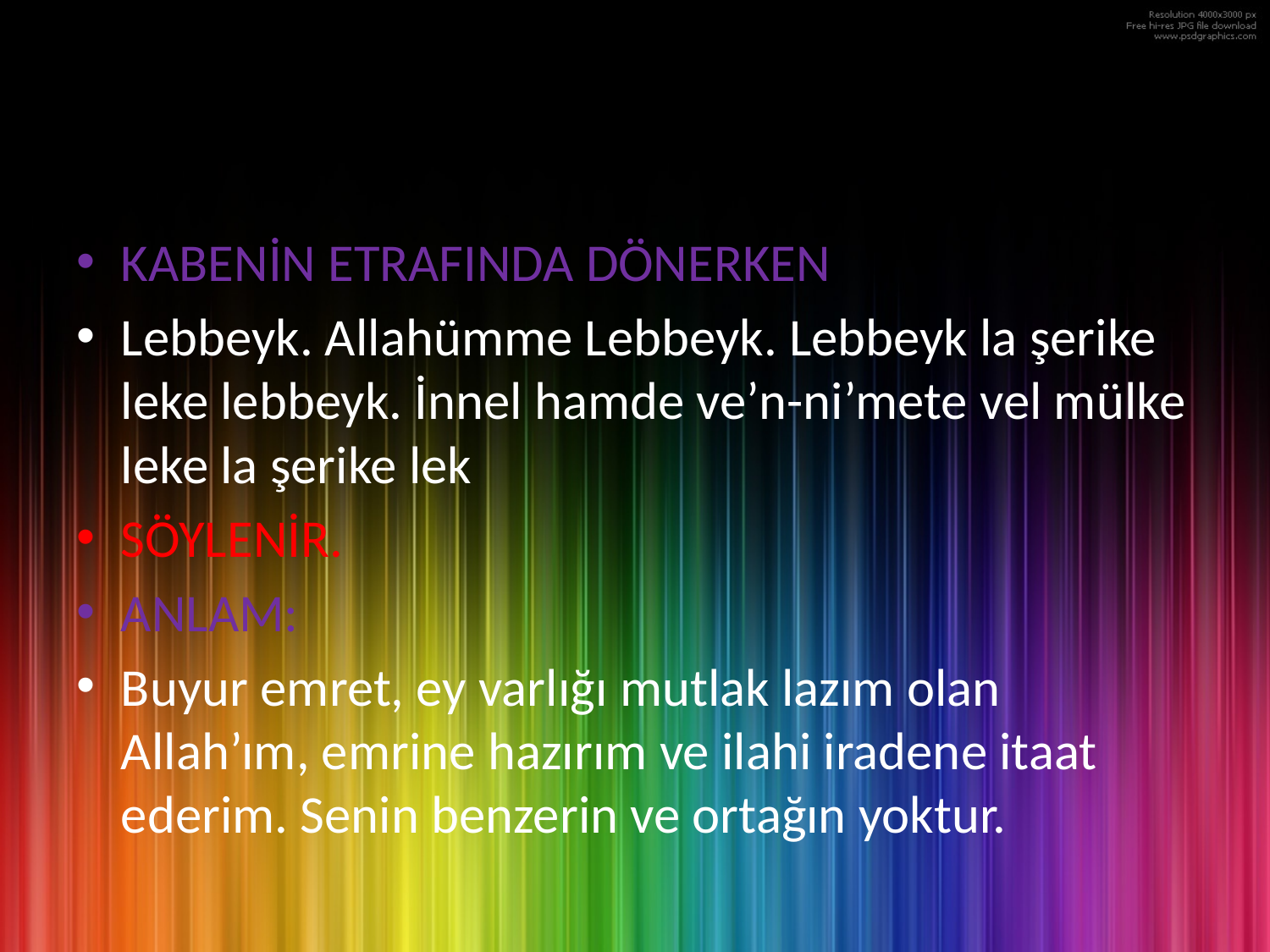

#
KABENİN ETRAFINDA DÖNERKEN
Lebbeyk. Allahümme Lebbeyk. Lebbeyk la şerike leke lebbeyk. İnnel hamde ve’n-ni’mete vel mülke leke la şerike lek
SÖYLENİR.
ANLAM:
Buyur emret, ey varlığı mutlak lazım olan Allah’ım, emrine hazırım ve ilahi iradene itaat ederim. Senin benzerin ve ortağın yoktur.